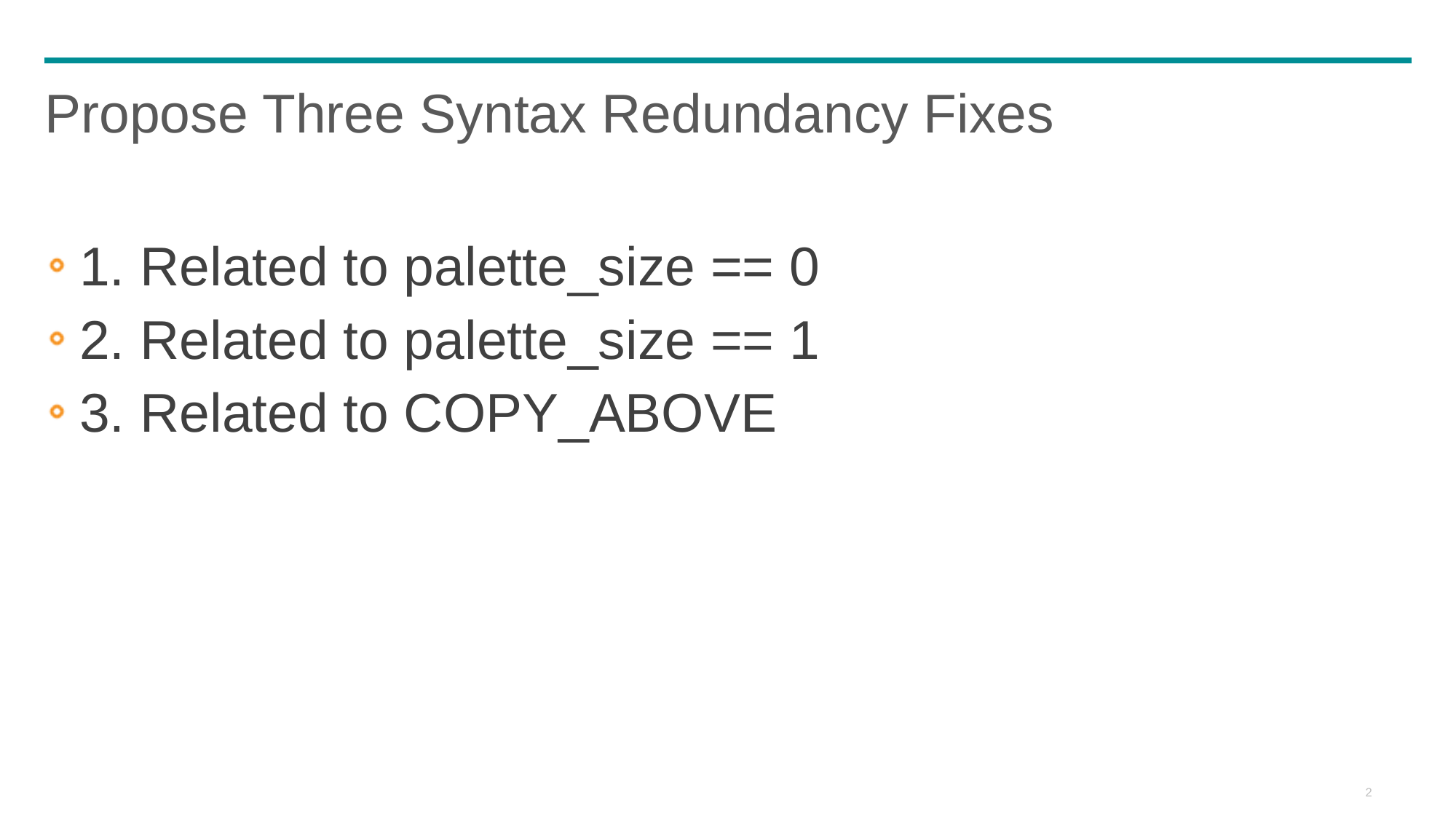

# Propose Three Syntax Redundancy Fixes
1. Related to palette_size == 0
2. Related to palette_size == 1
3. Related to COPY_ABOVE